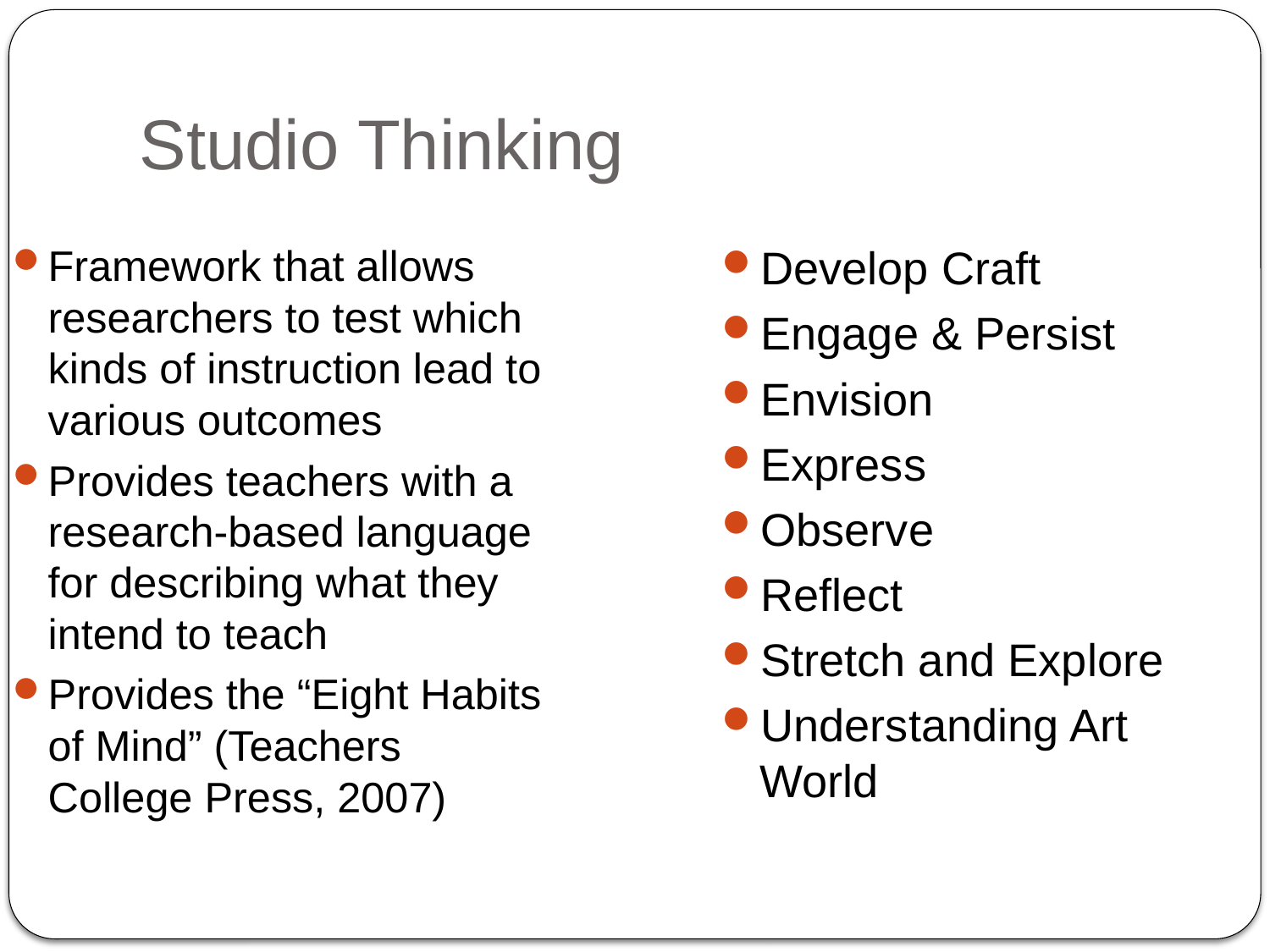

# Studio Thinking
Framework that allows researchers to test which kinds of instruction lead to various outcomes
Provides teachers with a research-based language for describing what they intend to teach
Provides the “Eight Habits of Mind” (Teachers College Press, 2007)

Develop Craft
Engage & Persist
Envision
Express
Observe
Reflect
Stretch and Explore
Understanding Art World